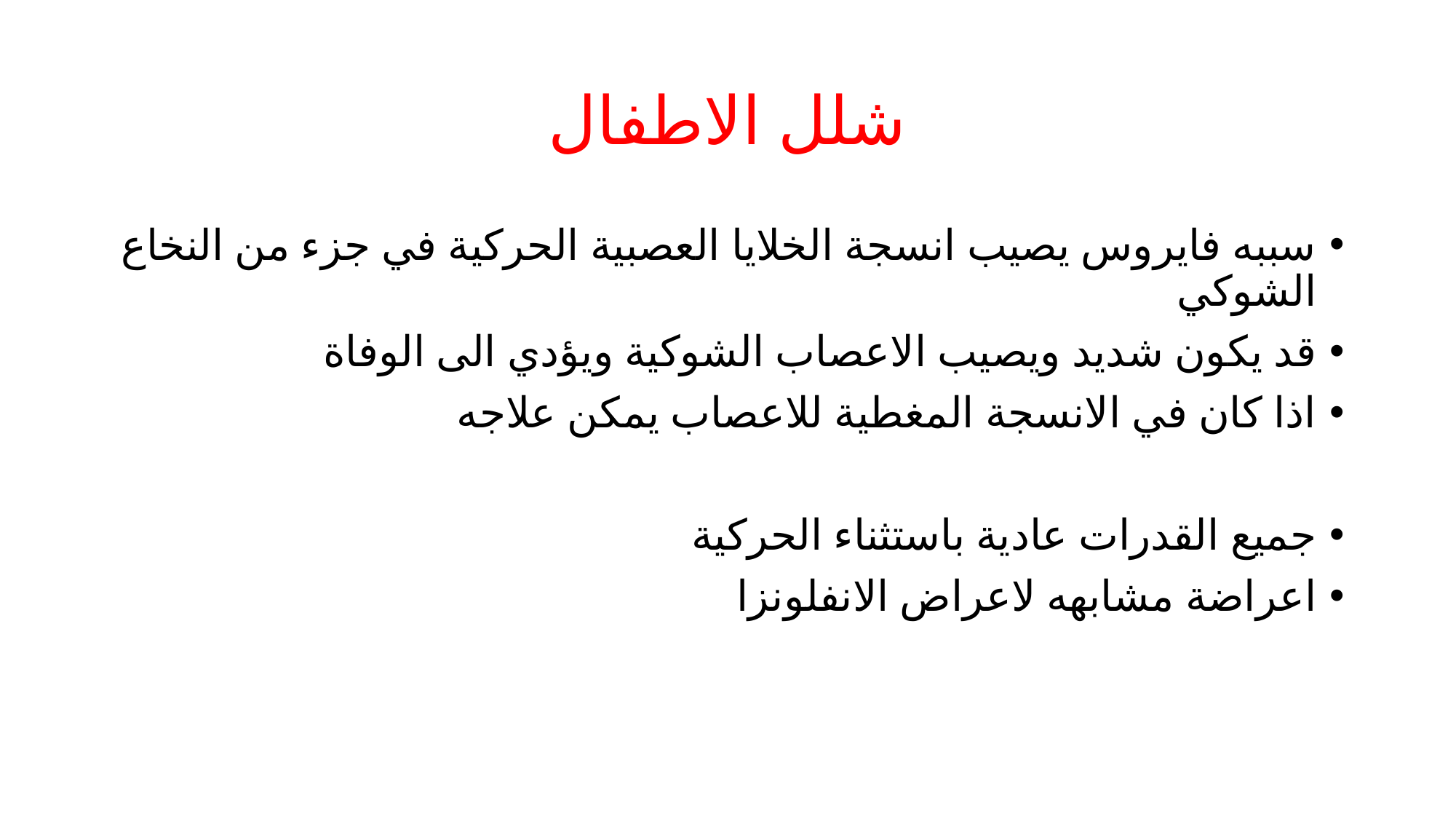

# شلل الاطفال
سببه فايروس يصيب انسجة الخلايا العصبية الحركية في جزء من النخاع الشوكي
قد يكون شديد ويصيب الاعصاب الشوكية ويؤدي الى الوفاة
اذا كان في الانسجة المغطية للاعصاب يمكن علاجه

جميع القدرات عادية باستثناء الحركية
اعراضة مشابهه لاعراض الانفلونزا